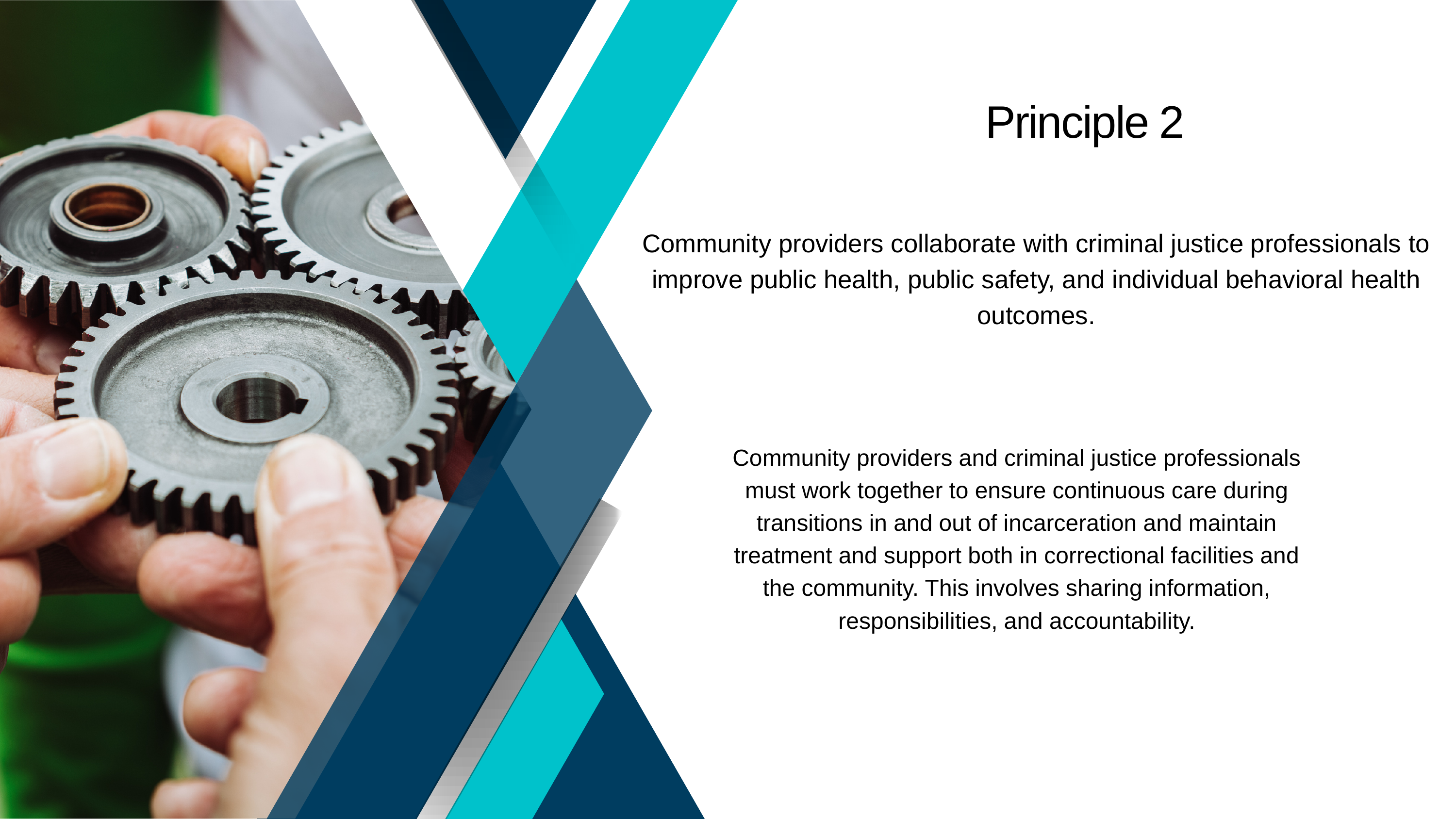

Principle 2
Community providers collaborate with criminal justice professionals to improve public health, public safety, and individual behavioral health outcomes.

Community providers and criminal justice professionals must work together to ensure continuous care during transitions in and out of incarceration and maintain treatment and support both in correctional facilities and the community. This involves sharing information, responsibilities, and accountability.